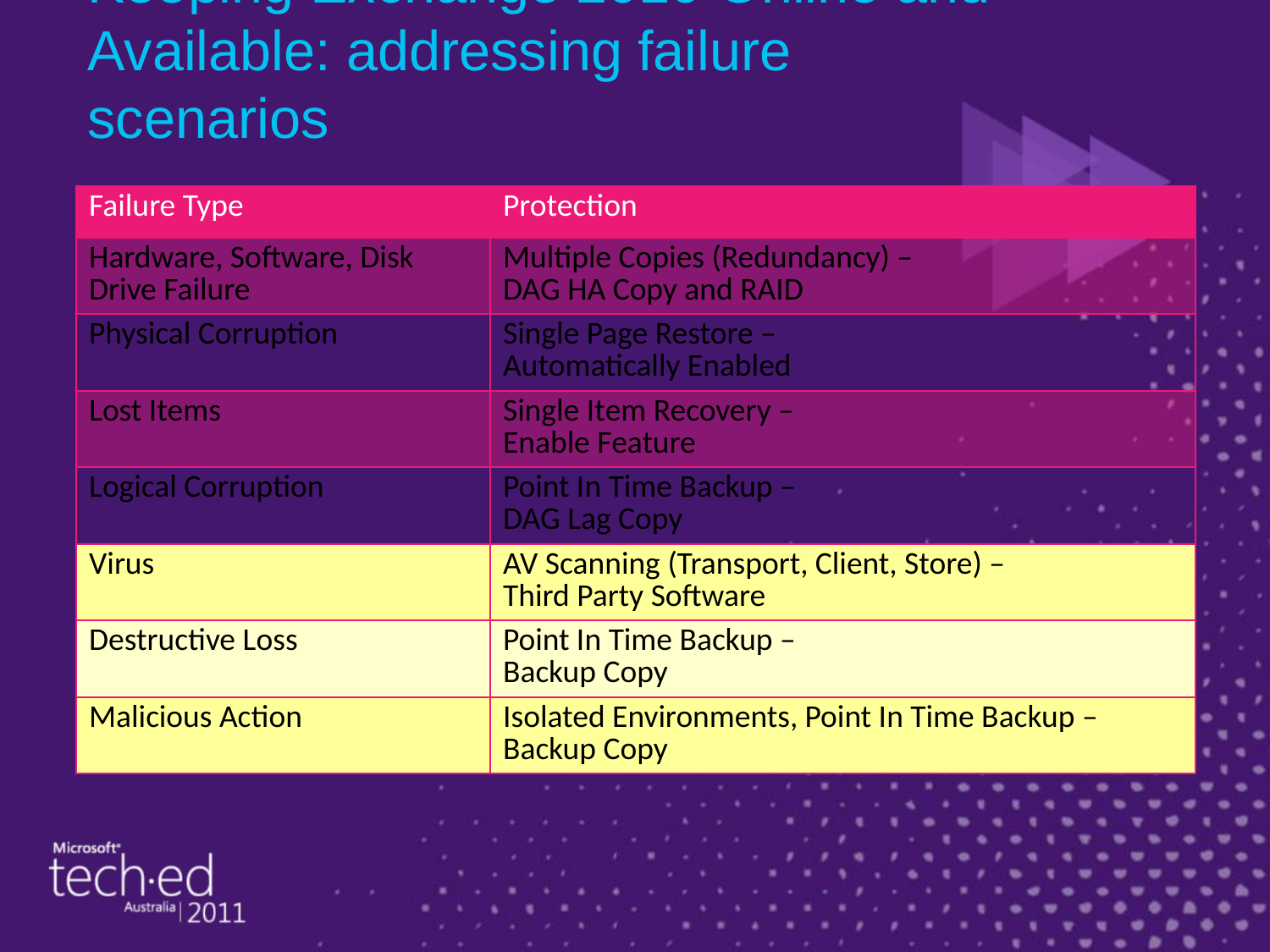

# Keeping Exchange 2010 Online and Available: addressing failure scenarios
| Failure Type | Protection |
| --- | --- |
| Hardware, Software, Disk Drive Failure | Multiple Copies (Redundancy) – DAG HA Copy and RAID |
| Physical Corruption | Single Page Restore – Automatically Enabled |
| Lost Items | Single Item Recovery – Enable Feature |
| Logical Corruption | Point In Time Backup – DAG Lag Copy |
| Virus | AV Scanning (Transport, Client, Store) – Third Party Software |
| Destructive Loss | Point In Time Backup – Backup Copy |
| Malicious Action | Isolated Environments, Point In Time Backup – Backup Copy |